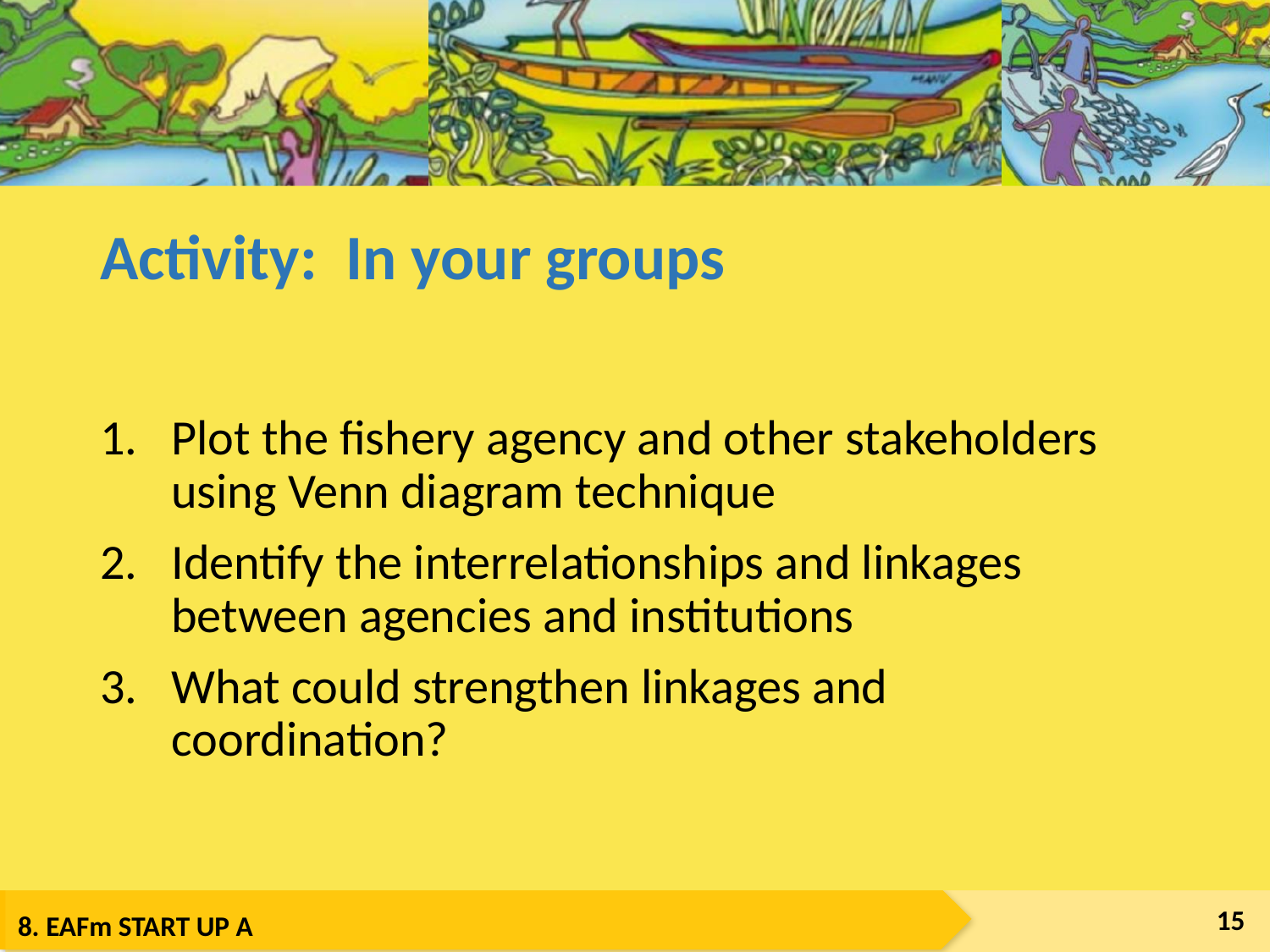

# Activity:  In your groups
Plot the fishery agency and other stakeholders using Venn diagram technique
Identify the interrelationships and linkages between agencies and institutions
What could strengthen linkages and coordination?
15